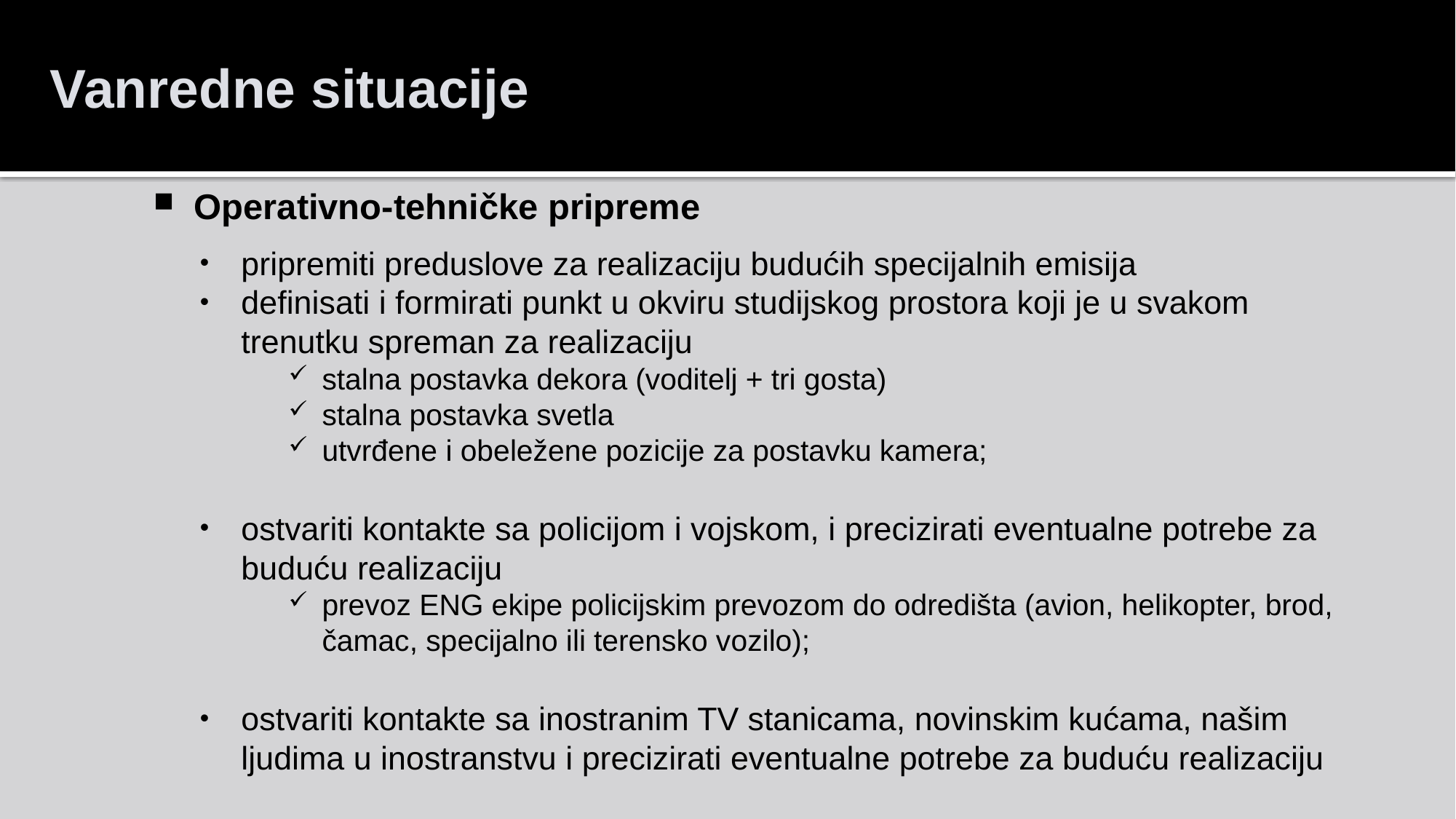

Vanredne situacije
Operativno-tehničke pripreme

pripremiti preduslove za realizaciju budućih specijalnih emisija
definisati i formirati punkt u okviru studijskog prostora koji je u svakom trenutku spreman za realizaciju
stalna postavka dekora (voditelj + tri gosta)
stalna postavka svetla
utvrđene i obeležene pozicije za postavku kamera;

ostvariti kontakte sa policijom i vojskom, i precizirati eventualne potrebe za buduću realizaciju
prevoz ENG ekipe policijskim prevozom do odredišta (avion, helikopter, brod, čamac, specijalno ili terensko vozilo);

ostvariti kontakte sa inostranim TV stanicama, novinskim kućama, našim ljudima u inostranstvu i precizirati eventualne potrebe za buduću realizaciju